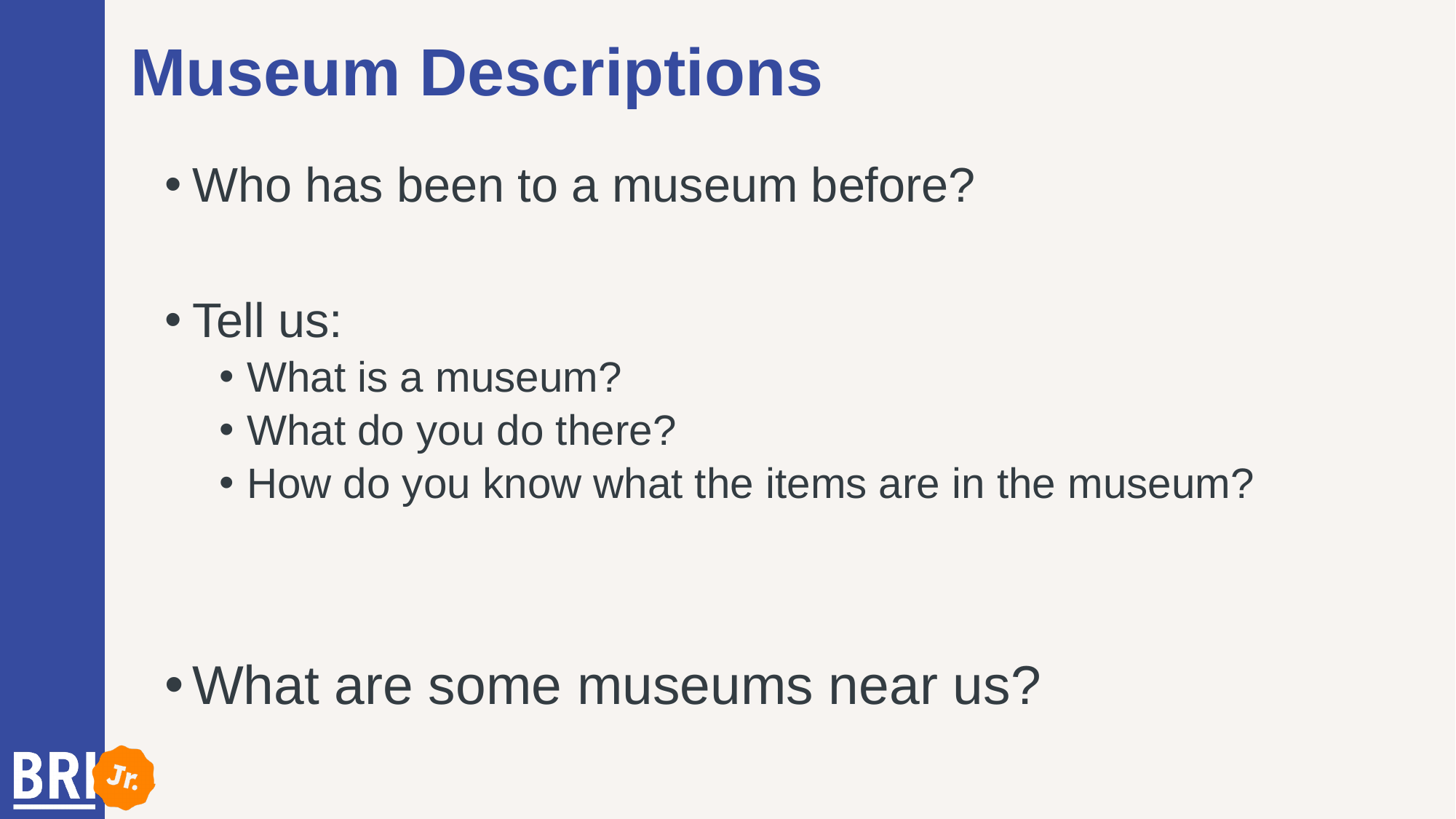

# Museum Descriptions
Who has been to a museum before?

Tell us:
What is a museum?
What do you do there?
How do you know what the items are in the museum?

What are some museums near us?